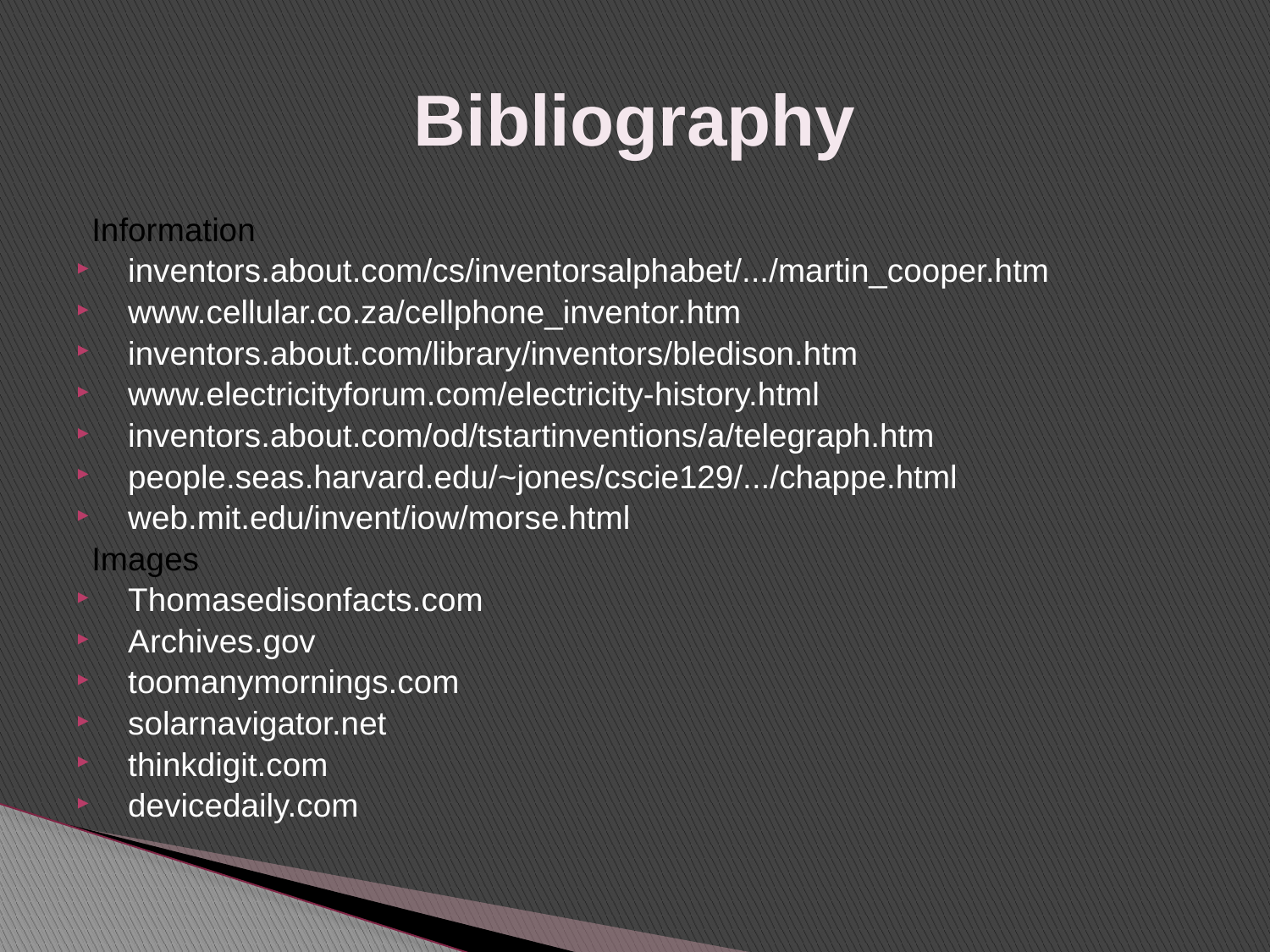

# Bibliography
Information
inventors.about.com/cs/inventorsalphabet/.../martin_cooper.htm
www.cellular.co.za/cellphone_inventor.htm
inventors.about.com/library/inventors/bledison.htm
www.electricityforum.com/electricity-history.html
inventors.about.com/od/tstartinventions/a/telegraph.htm
people.seas.harvard.edu/~jones/cscie129/.../chappe.html
web.mit.edu/invent/iow/morse.html
Images
Thomasedisonfacts.com
Archives.gov
toomanymornings.com
solarnavigator.net
thinkdigit.com
devicedaily.com